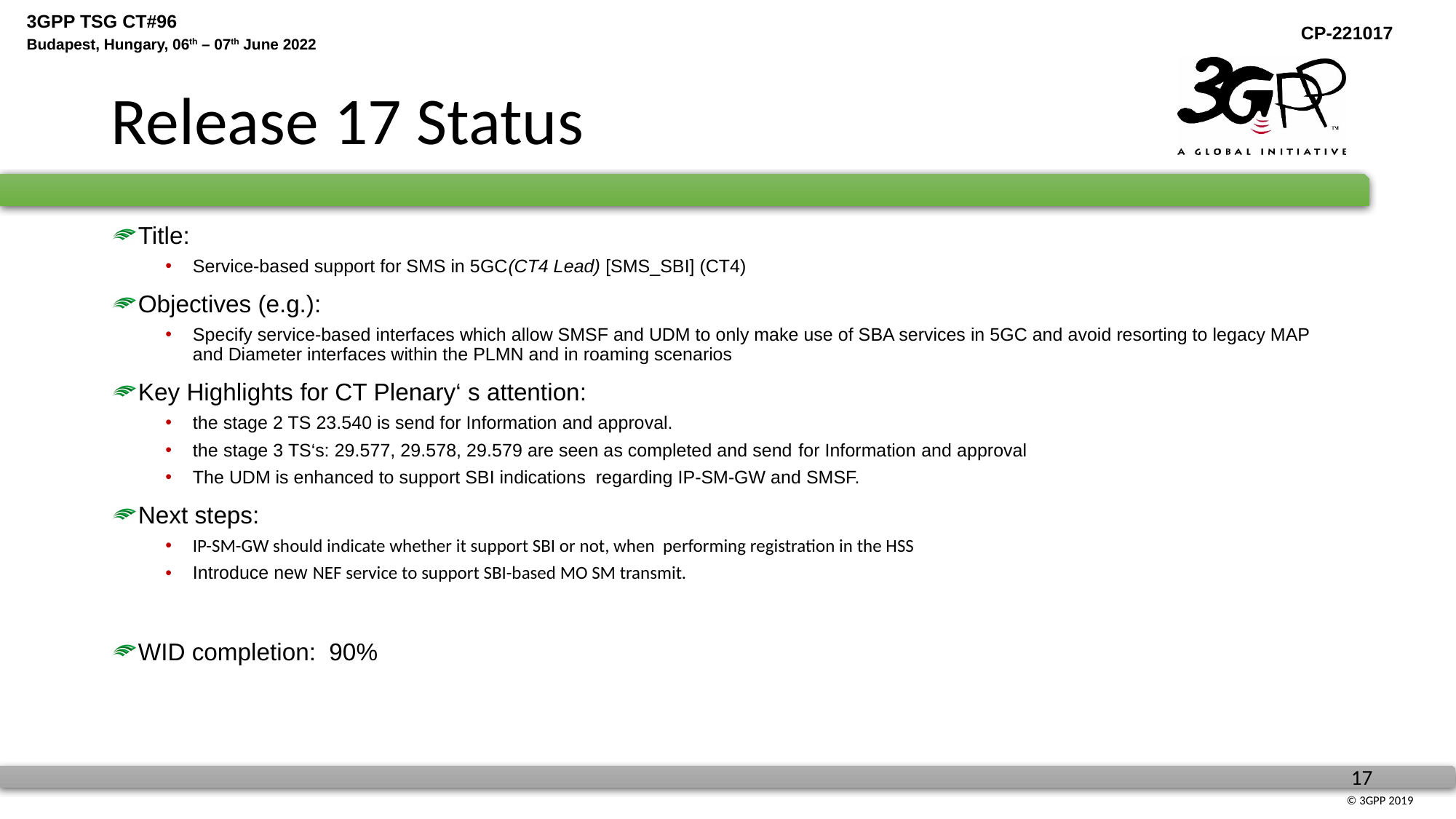

# Release 17 Status
Title:
Service-based support for SMS in 5GC(CT4 Lead) [SMS_SBI] (CT4)
Objectives (e.g.):
Specify service-based interfaces which allow SMSF and UDM to only make use of SBA services in 5GC and avoid resorting to legacy MAP and Diameter interfaces within the PLMN and in roaming scenarios
Key Highlights for CT Plenary‘ s attention:
the stage 2 TS 23.540 is send for Information and approval.
the stage 3 TS‘s: 29.577, 29.578, 29.579 are seen as completed and send for Information and approval
The UDM is enhanced to support SBI indications  regarding IP-SM-GW and SMSF.
Next steps:
IP-SM-GW should indicate whether it support SBI or not, when  performing registration in the HSS
Introduce new NEF service to support SBI-based MO SM transmit.

WID completion:  90%